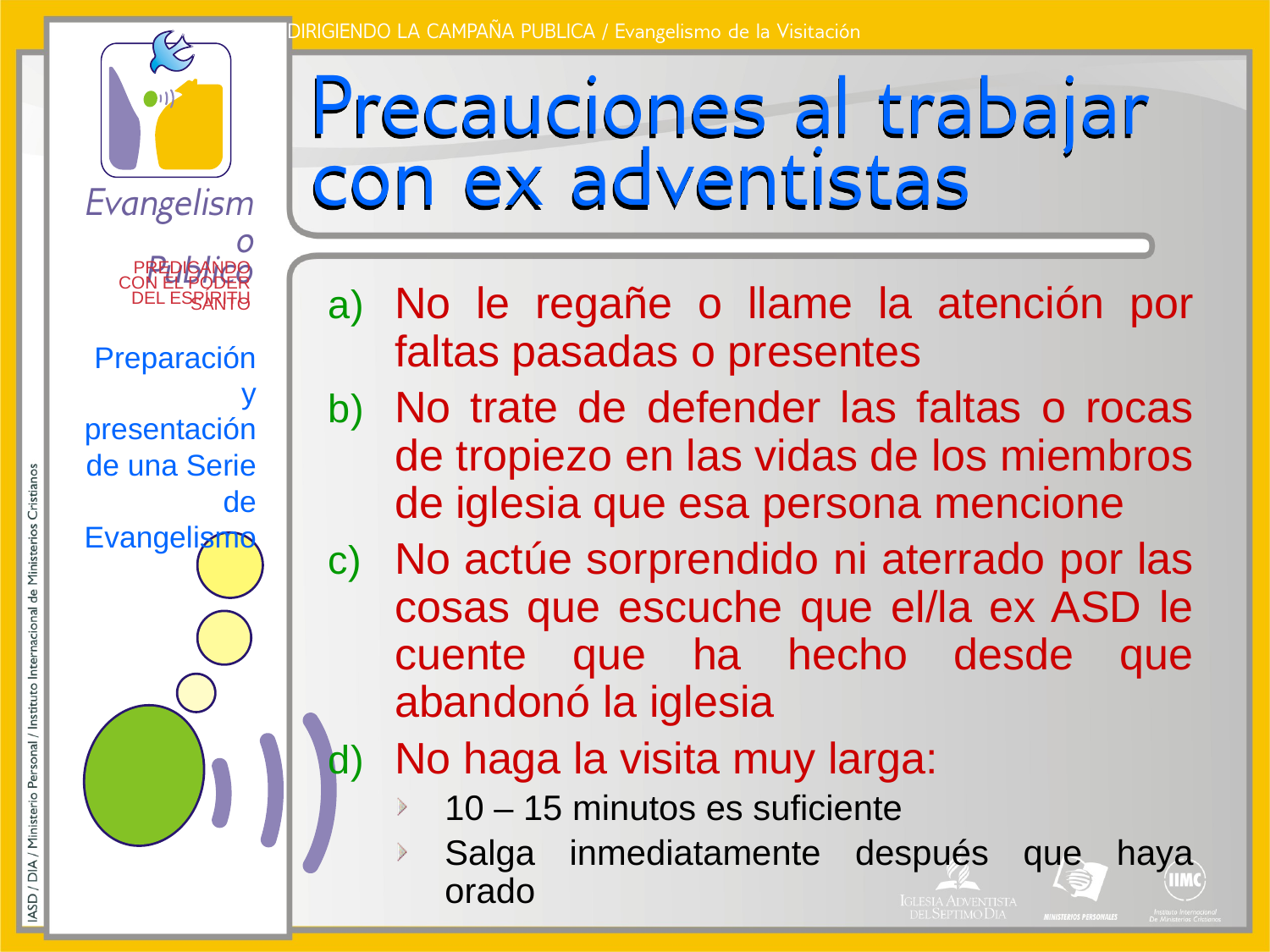

DIRIGIENDO LA CAMPAÑA PUBLICA / Evangelismo de la Visitación
# Precauciones al trabajar con ex adventistas
No le regañe o llame la atención por faltas pasadas o presentes
No trate de defender las faltas o rocas de tropiezo en las vidas de los miembros de iglesia que esa persona mencione
No actúe sorprendido ni aterrado por las cosas que escuche que el/la ex ASD le cuente que ha hecho desde que abandonó la iglesia
No haga la visita muy larga:
10 – 15 minutos es suficiente
Salga inmediatamente después que haya orado